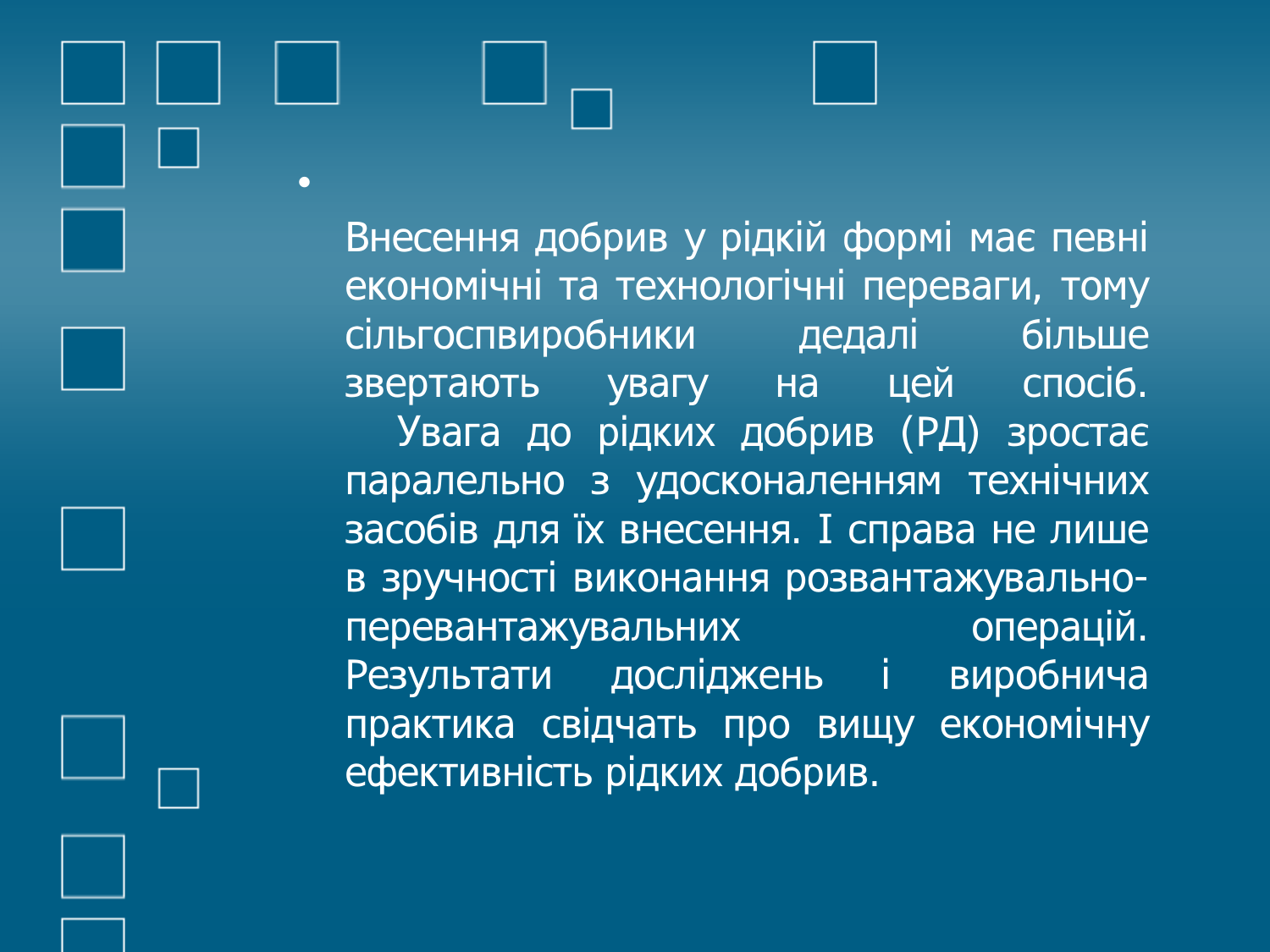

Внесення добрив у рідкій формі має певні економічні та технологічні переваги, тому сільгоспвиробники дедалі більше звертають увагу на цей спосіб.
  Увага до рідких добрив (РД) зростає паралельно з удосконаленням технічних засобів для їх внесення. І справа не лише в зручності виконання розвантажувально-перевантажувальних операцій. Результати досліджень і виробнича практика свідчать про вищу економічну ефективність рідких добрив.